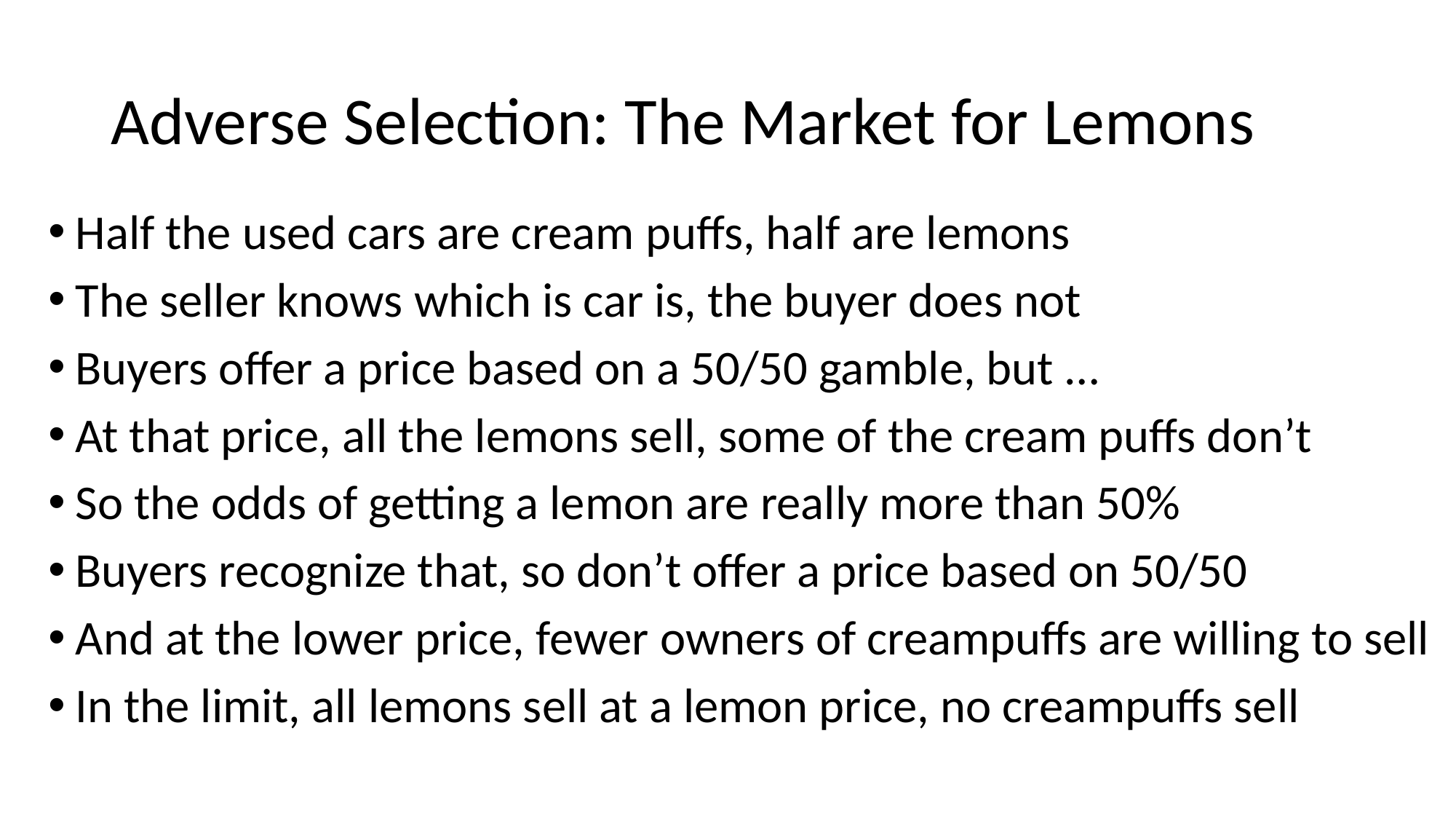

# Adverse Selection: The Market for Lemons
Half the used cars are cream puffs, half are lemons
The seller knows which is car is, the buyer does not
Buyers offer a price based on a 50/50 gamble, but …
At that price, all the lemons sell, some of the cream puffs don’t
So the odds of getting a lemon are really more than 50%
Buyers recognize that, so don’t offer a price based on 50/50
And at the lower price, fewer owners of creampuffs are willing to sell
In the limit, all lemons sell at a lemon price, no creampuffs sell